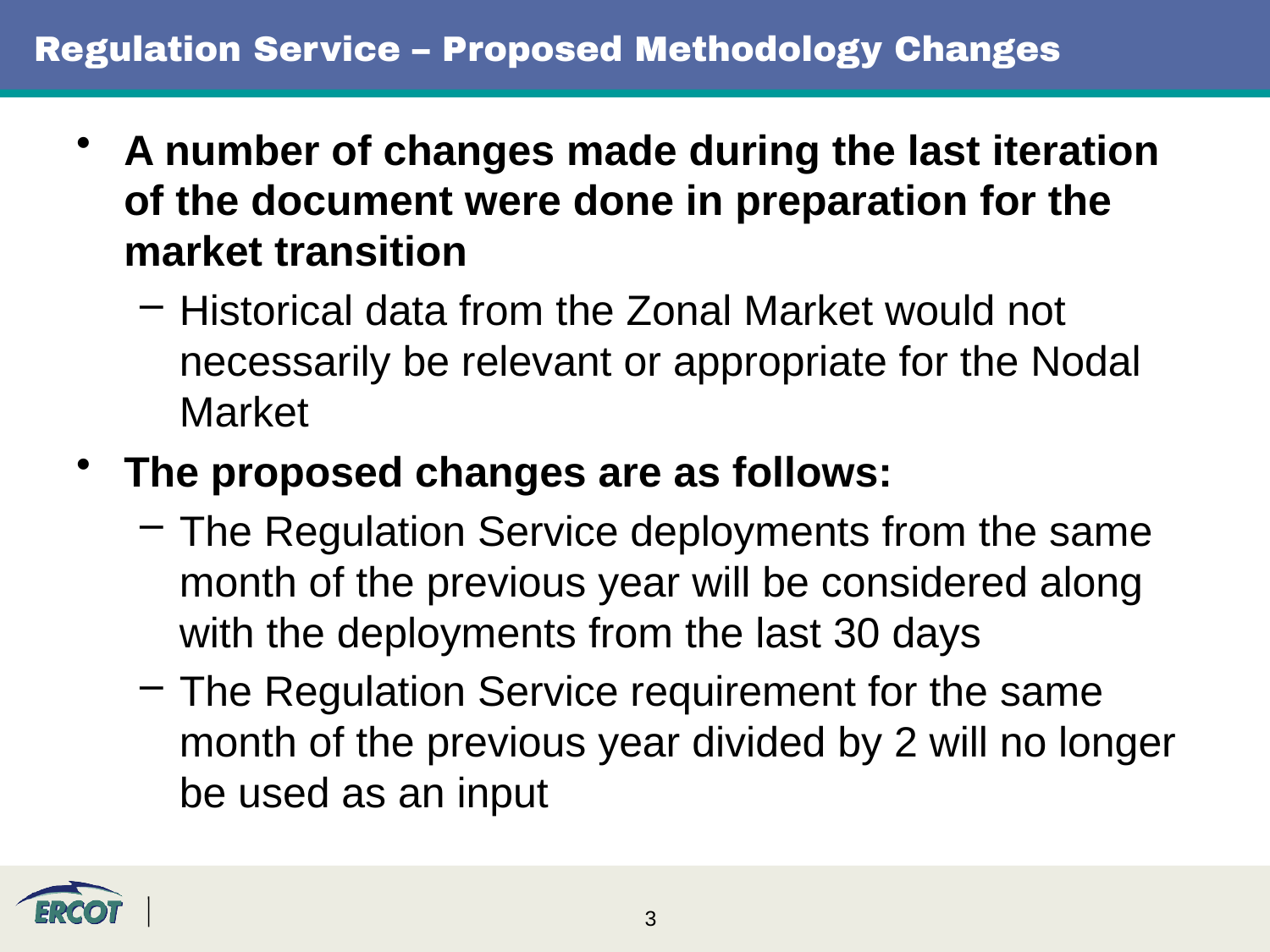

# Regulation Service – Proposed Methodology Changes
A number of changes made during the last iteration of the document were done in preparation for the market transition
Historical data from the Zonal Market would not necessarily be relevant or appropriate for the Nodal Market
The proposed changes are as follows:
The Regulation Service deployments from the same month of the previous year will be considered along with the deployments from the last 30 days
The Regulation Service requirement for the same month of the previous year divided by 2 will no longer be used as an input